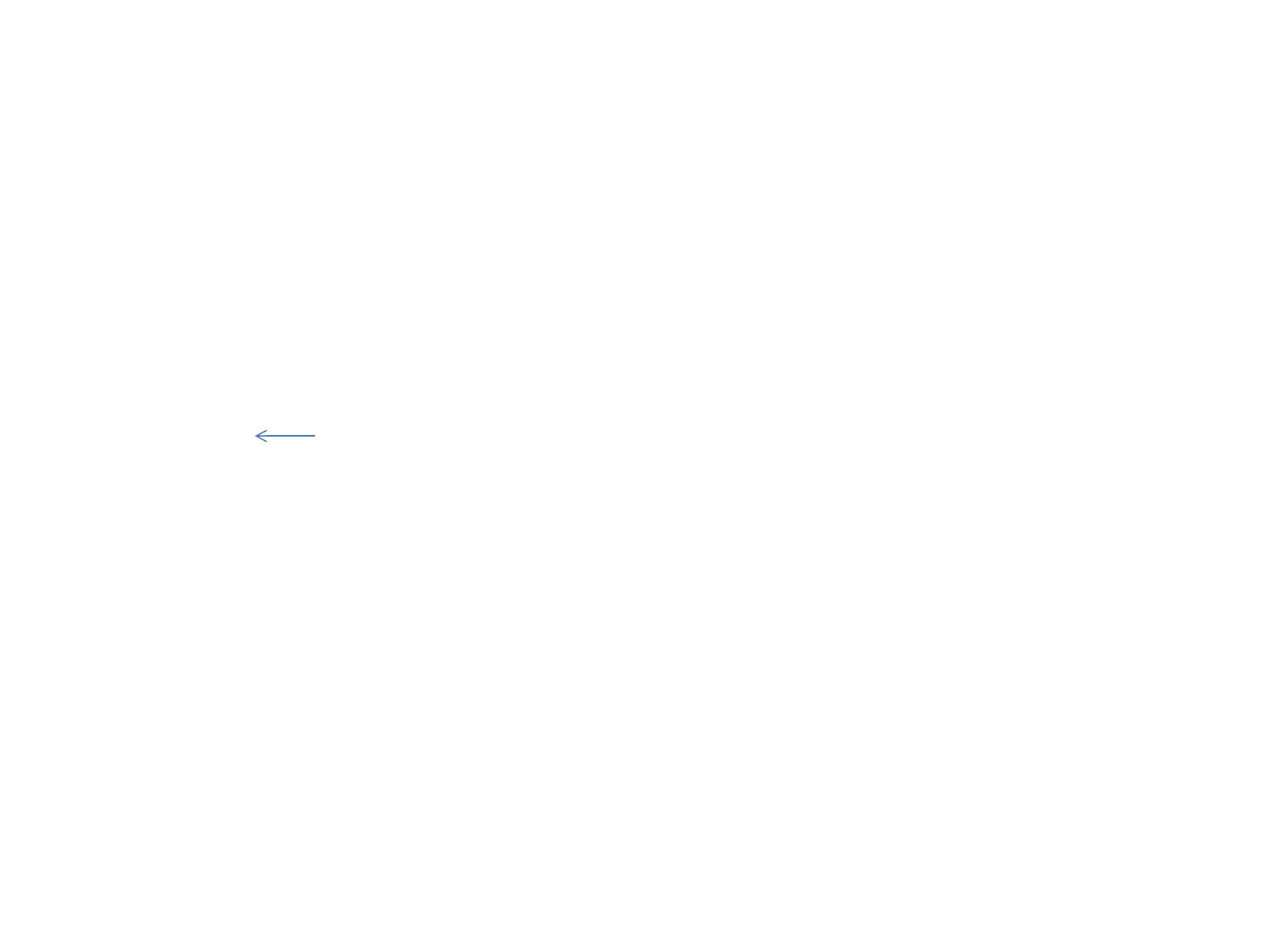

# ويژگي هاي عمده روح
1. اصل درك و شعور (مخصوصا در مرتبه خودآگاهي)
2. تمايلات و رغب تها
3. قدرت تصميم گيري و اراده: موجود مادي       رابطه شرطي و اگري
سوال: با توجه به اينكه در بعضي از نظريات، روان شناسان تجربي مانند فرويد هم رفتارهاي ارزشي انسان را ناشي از روح او مي دانند، چه تفاوتي در مورد شناخت روح بين ديدگاه قرآن و اين مكاتب وجود دارد؟